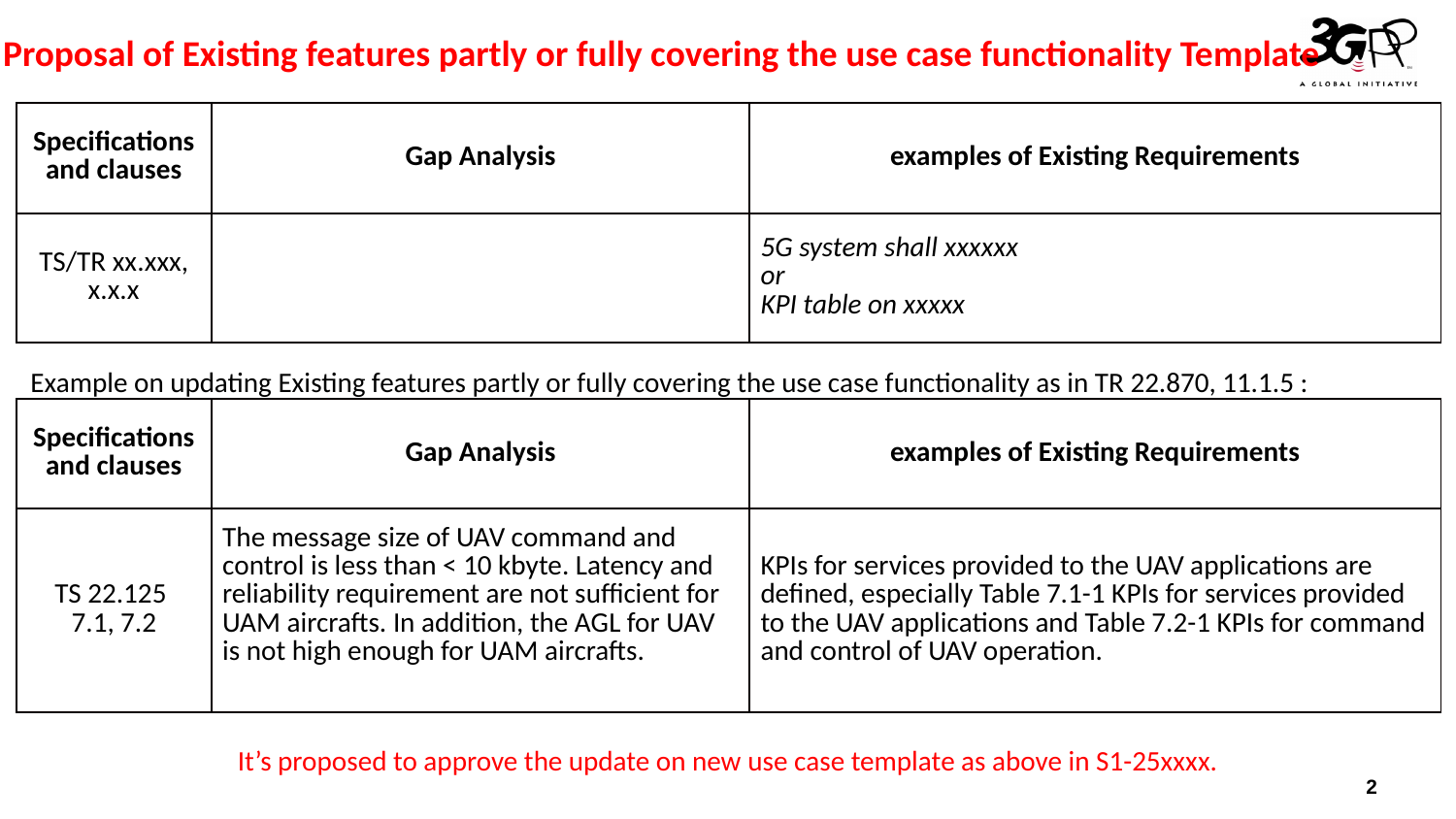

Proposal of Existing features partly or fully covering the use case functionality Template

| Specifications and clauses | Gap Analysis | examples of Existing Requirements |
| --- | --- | --- |
| TS/TR xx.xxx, x.x.x |  | 5G system shall xxxxxx or KPI table on xxxxx |
Example on updating Existing features partly or fully covering the use case functionality as in TR 22.870, 11.1.5 :
| Specifications and clauses | Gap Analysis | examples of Existing Requirements |
| --- | --- | --- |
| TS 22.125 7.1, 7.2 | The message size of UAV command and control is less than < 10 kbyte. Latency and reliability requirement are not sufficient for UAM aircrafts. In addition, the AGL for UAV is not high enough for UAM aircrafts. | KPIs for services provided to the UAV applications are defined, especially Table 7.1-1 KPIs for services provided to the UAV applications and Table 7.2-1 KPIs for command and control of UAV operation. |
It’s proposed to approve the update on new use case template as above in S1-25xxxx.